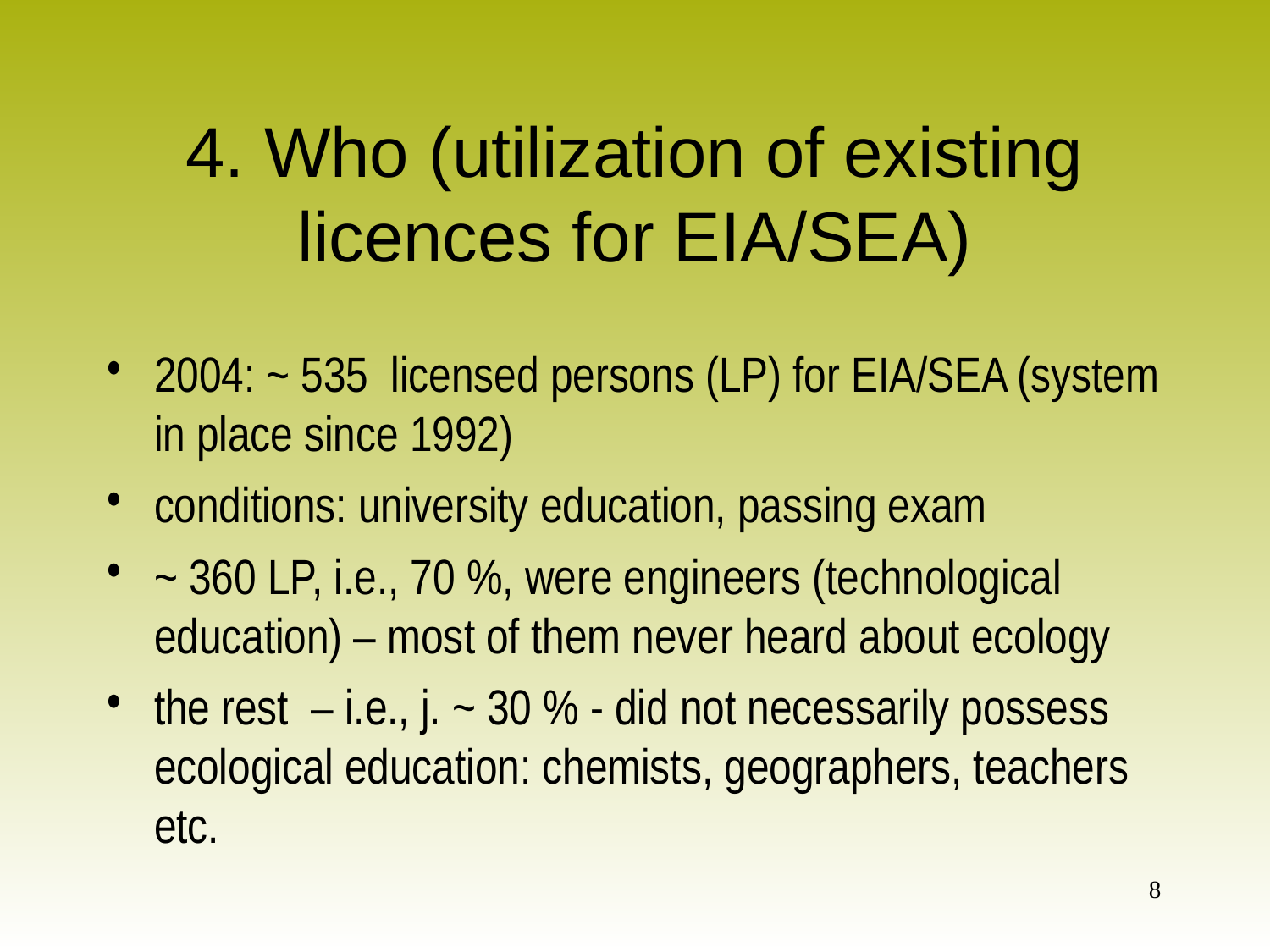

4. Who (utilization of existing licences for EIA/SEA)
2004: ~ 535  licensed persons (LP) for EIA/SEA (system in place since 1992)
conditions: university education, passing exam
~ 360 LP, i.e., 70 %, were engineers (technological education) – most of them never heard about ecology
the rest  – i.e., j. ~ 30 % - did not necessarily possess ecological education: chemists, geographers, teachers etc.
8